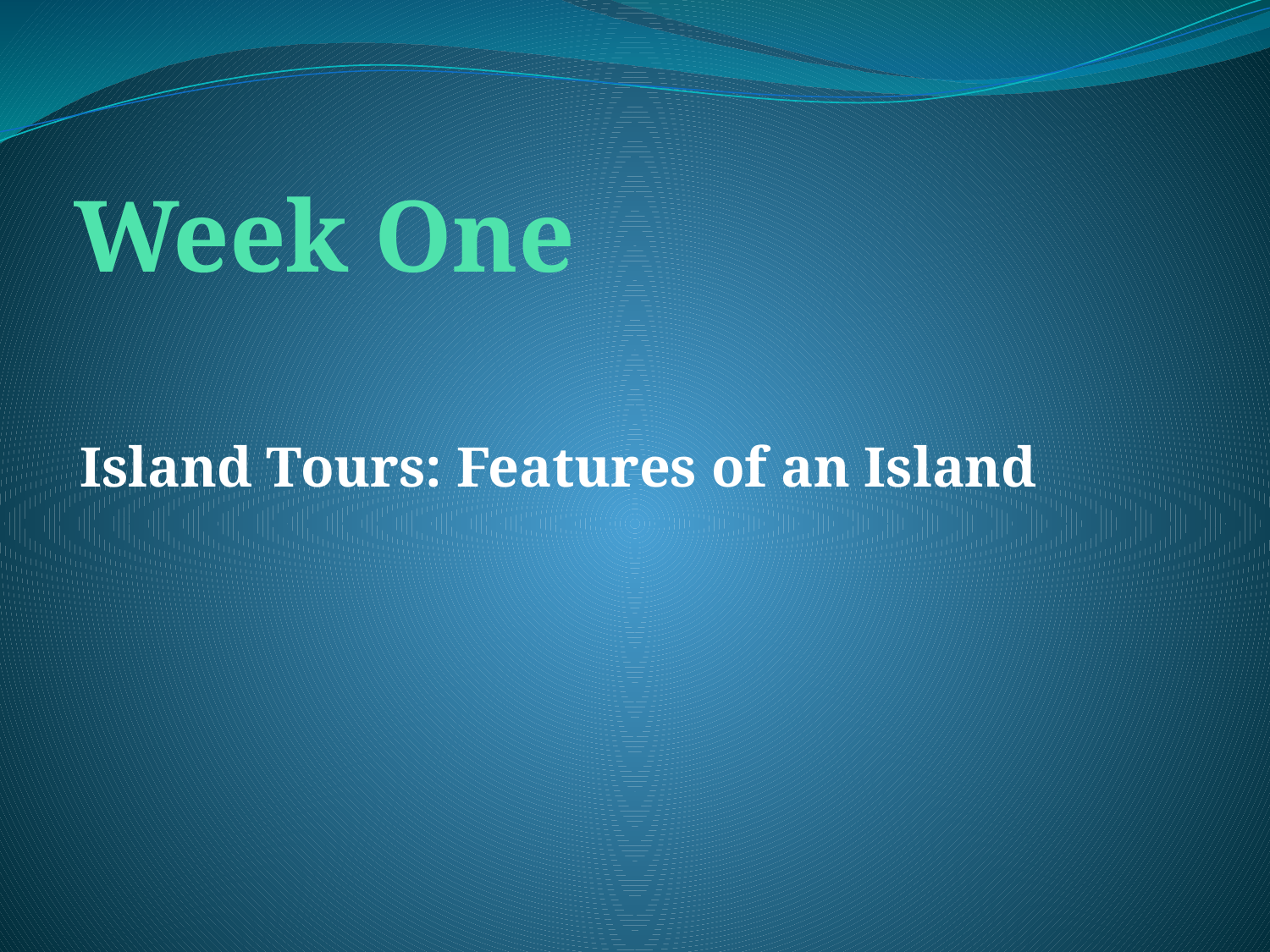

# Week One

Island Tours: Features of an Island